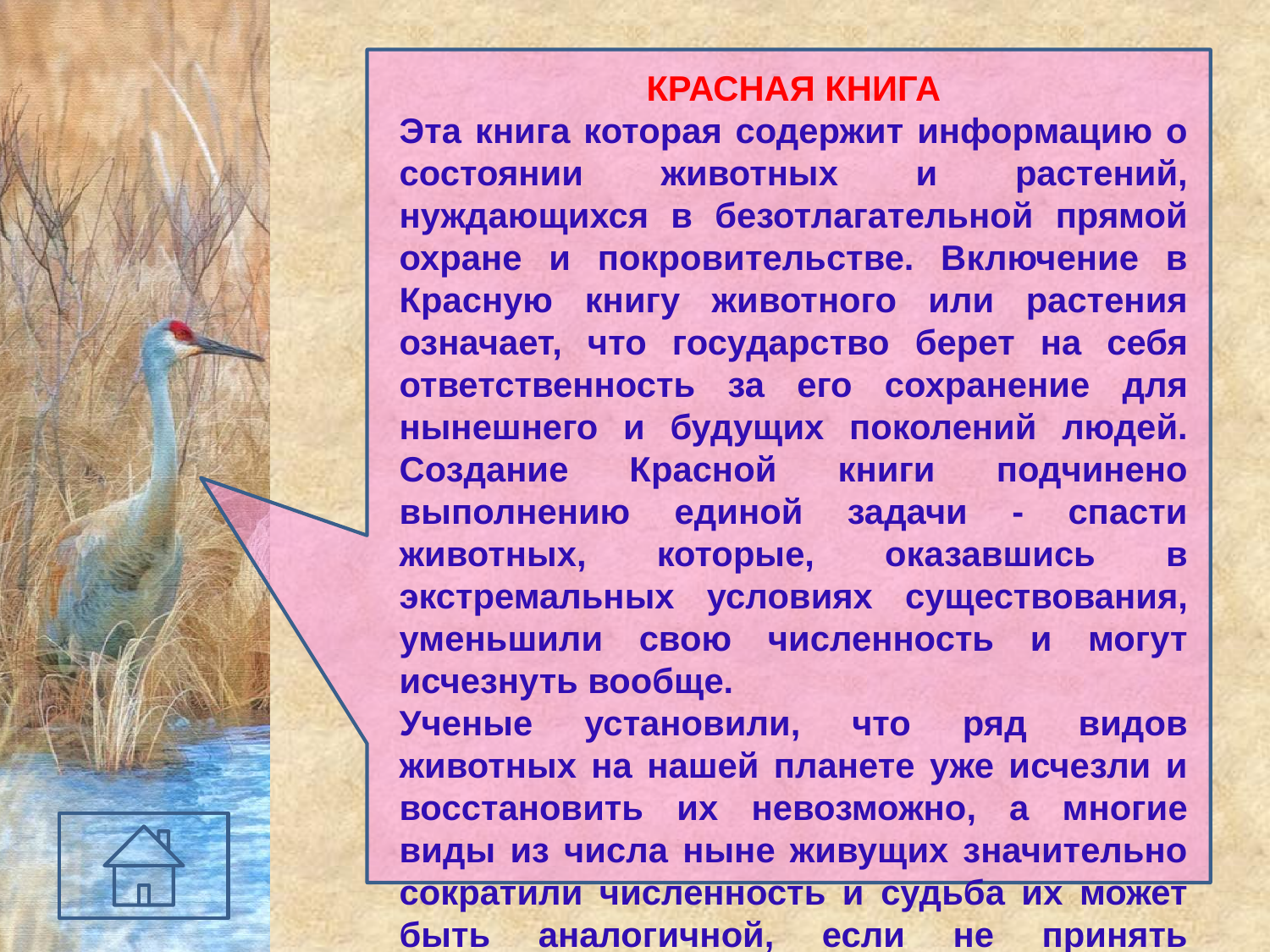

КРАСНАЯ КНИГА
Эта книга которая содержит информацию о состоянии животных и растений, нуждающихся в безотлагательной прямой охране и покровительстве. Включение в Красную книгу животного или растения означает, что государство берет на себя ответственность за его сохранение для нынешнего и будущих поколений людей. Создание Красной книги подчинено выполнению единой задачи - спасти животных, которые, оказавшись в экстремальных условиях существования, уменьшили свою численность и могут исчезнуть вообще.
Ученые установили, что ряд видов животных на нашей планете уже исчезли и восстановить их невозможно, а многие виды из числа ныне живущих значительно сократили численность и судьба их может быть аналогичной, если не принять срочных мер по их защите.

Первая КРАСНАЯ КНИГА УДМУРТИИ ВЫШЛА- 15 ноября 2001 г.